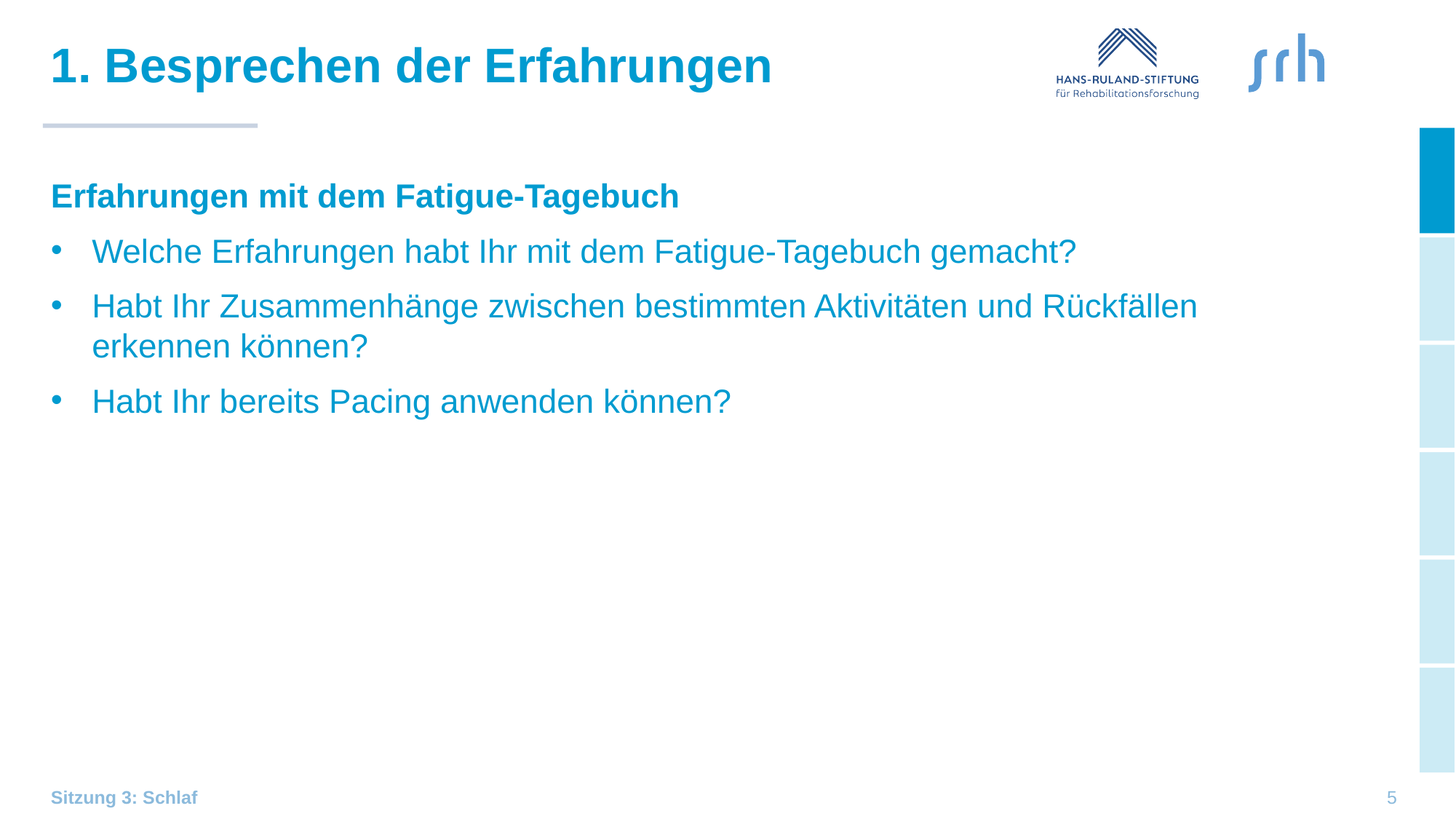

# 1. Besprechen der Erfahrungen
Erfahrungen mit dem Fatigue-Tagebuch
Welche Erfahrungen habt Ihr mit dem Fatigue-Tagebuch gemacht?
Habt Ihr Zusammenhänge zwischen bestimmten Aktivitäten und Rückfällen erkennen können?
Habt Ihr bereits Pacing anwenden können?

5
Sitzung 3: Schlaf